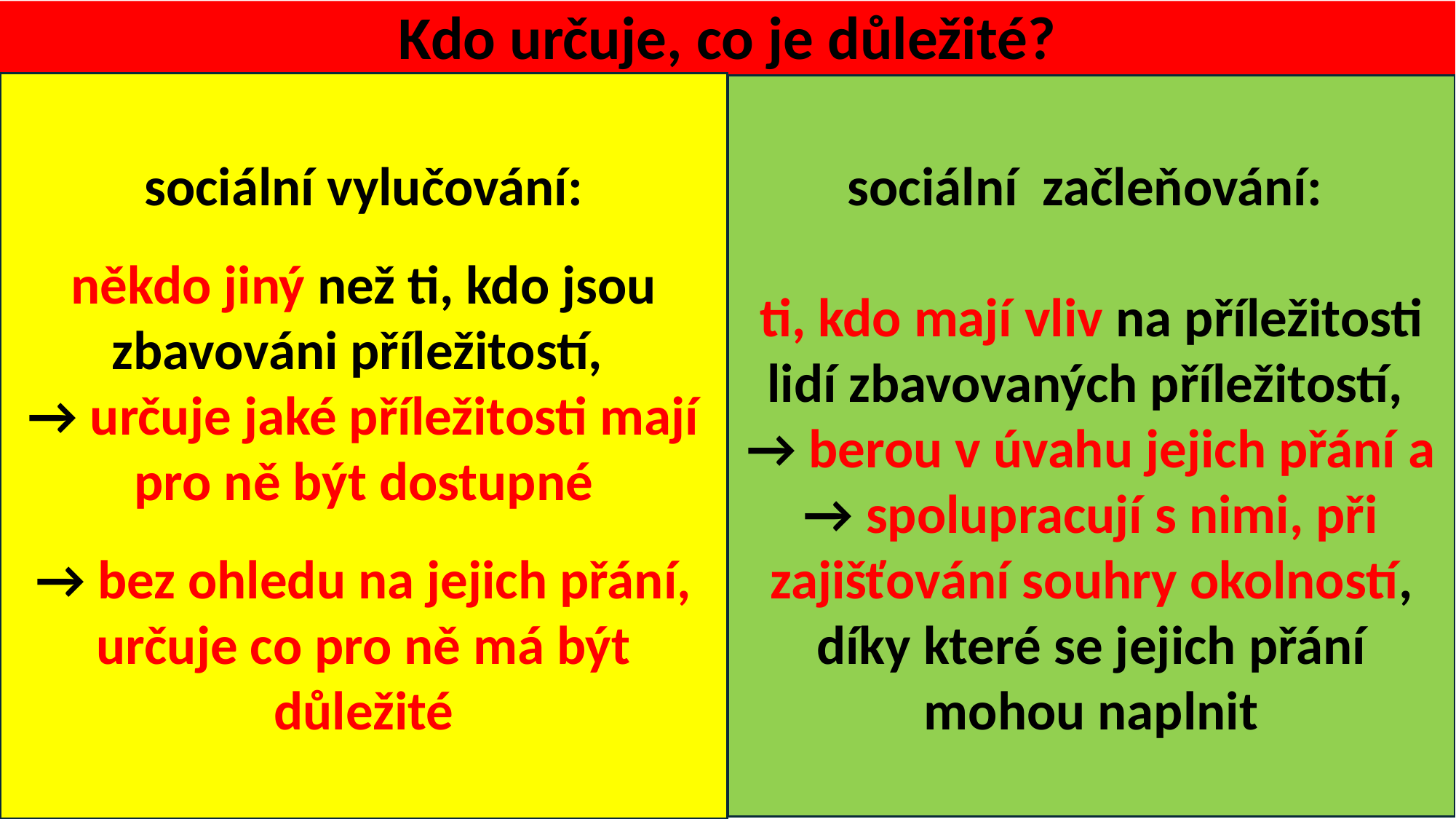

# Kdo určuje, co je důležité?
sociální vylučování:

někdo jiný než ti, kdo jsou zbavováni příležitostí,
→ určuje jaké příležitosti mají pro ně být dostupné

→ bez ohledu na jejich přání, určuje co pro ně má být důležité
sociální  začleňování:

ti, kdo mají vliv na příležitosti lidí zbavovaných příležitostí,
→ berou v úvahu jejich přání a → spolupracují s nimi, při zajišťování souhry okolností, díky které se jejich přání mohou naplnit